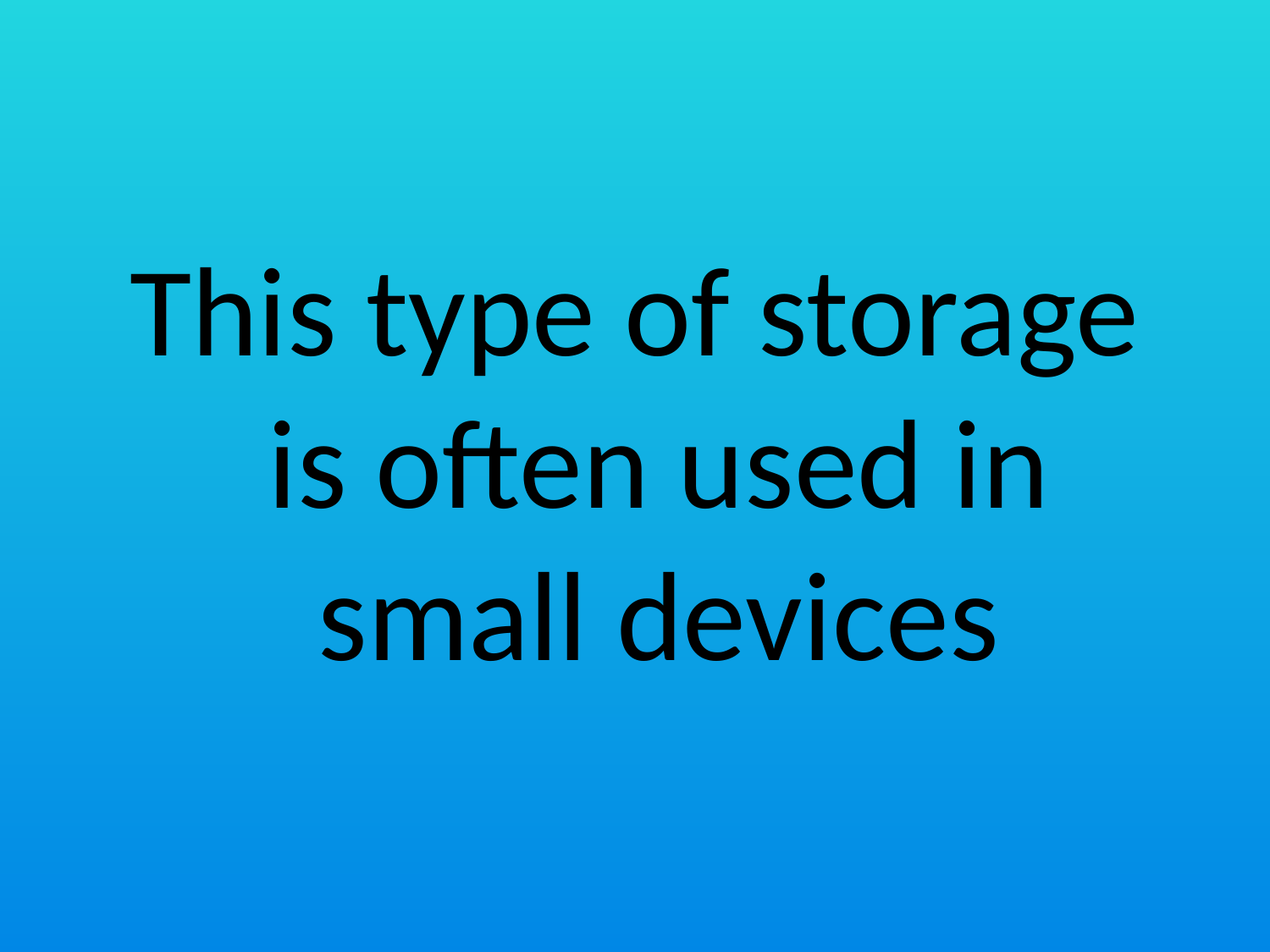

#
This type of storage is often used in small devices